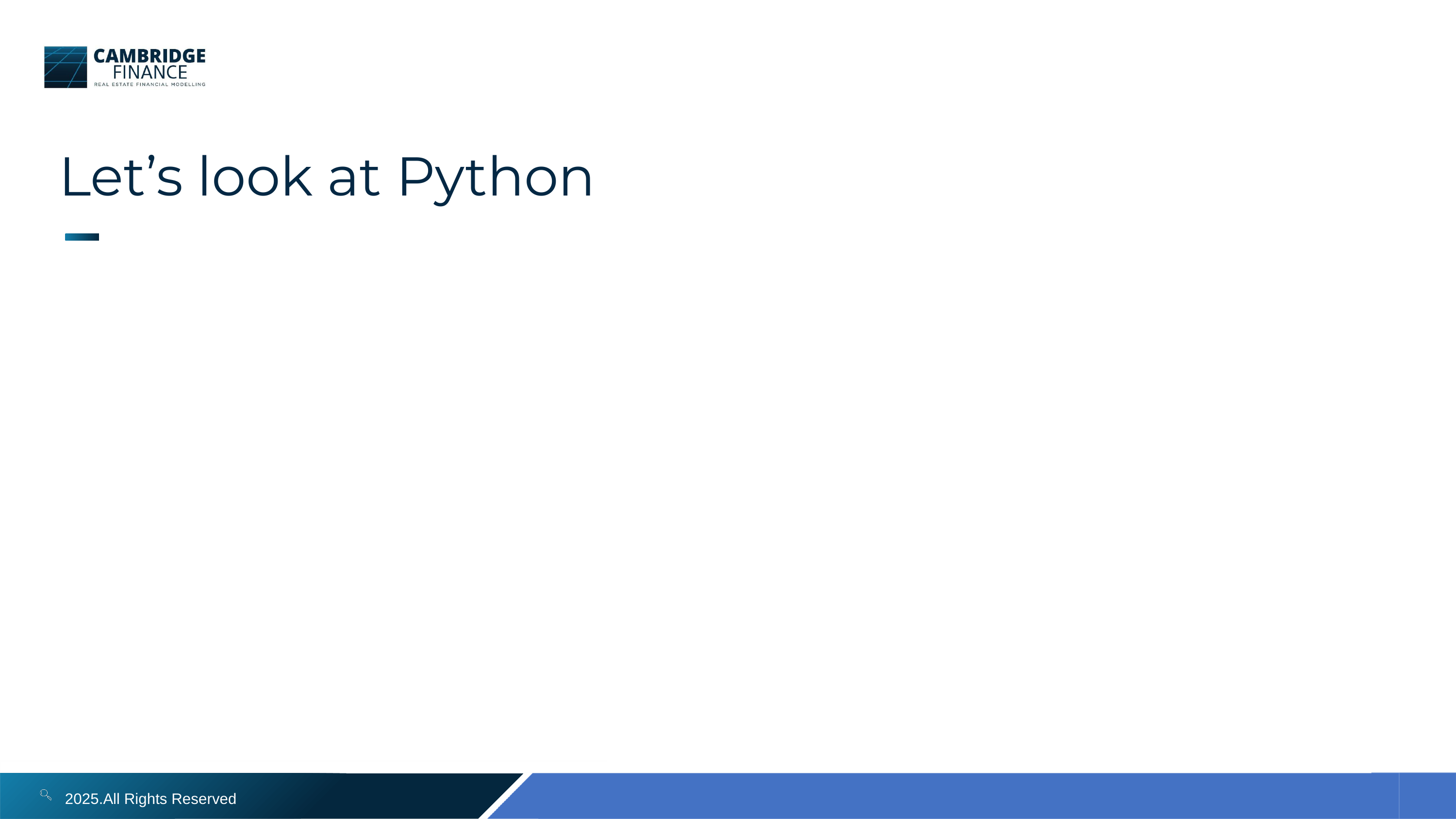

Let’s look at Python

2025.All Rights Reserved